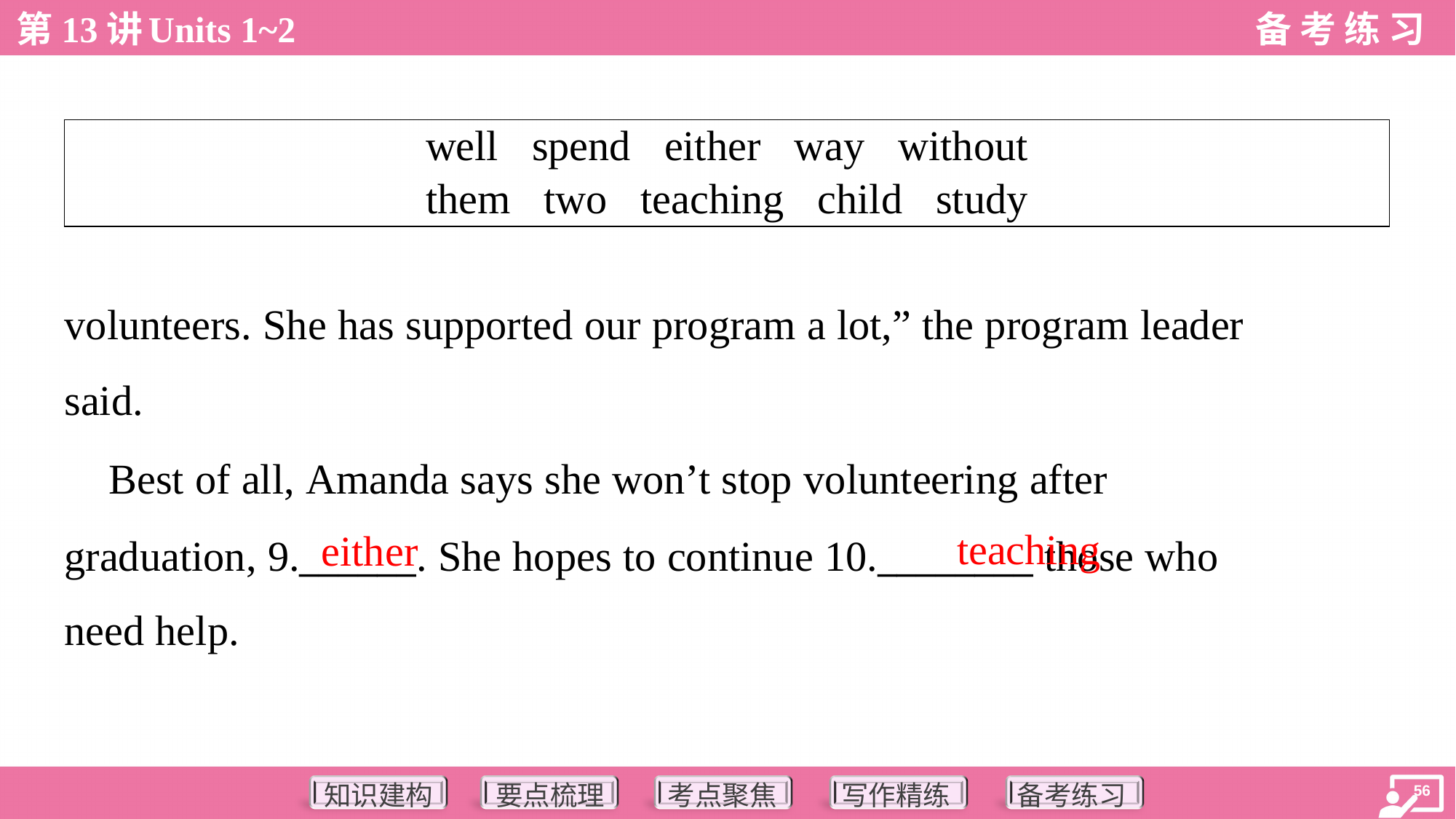

| well spend either way without them two teaching child study |
| --- |
volunteers. She has supported our program a lot,” the program leader
said.
    Best of all, Amanda says she won’t stop volunteering after
graduation, 9.______. She hopes to continue 10.________ those who
need help.
teaching
either